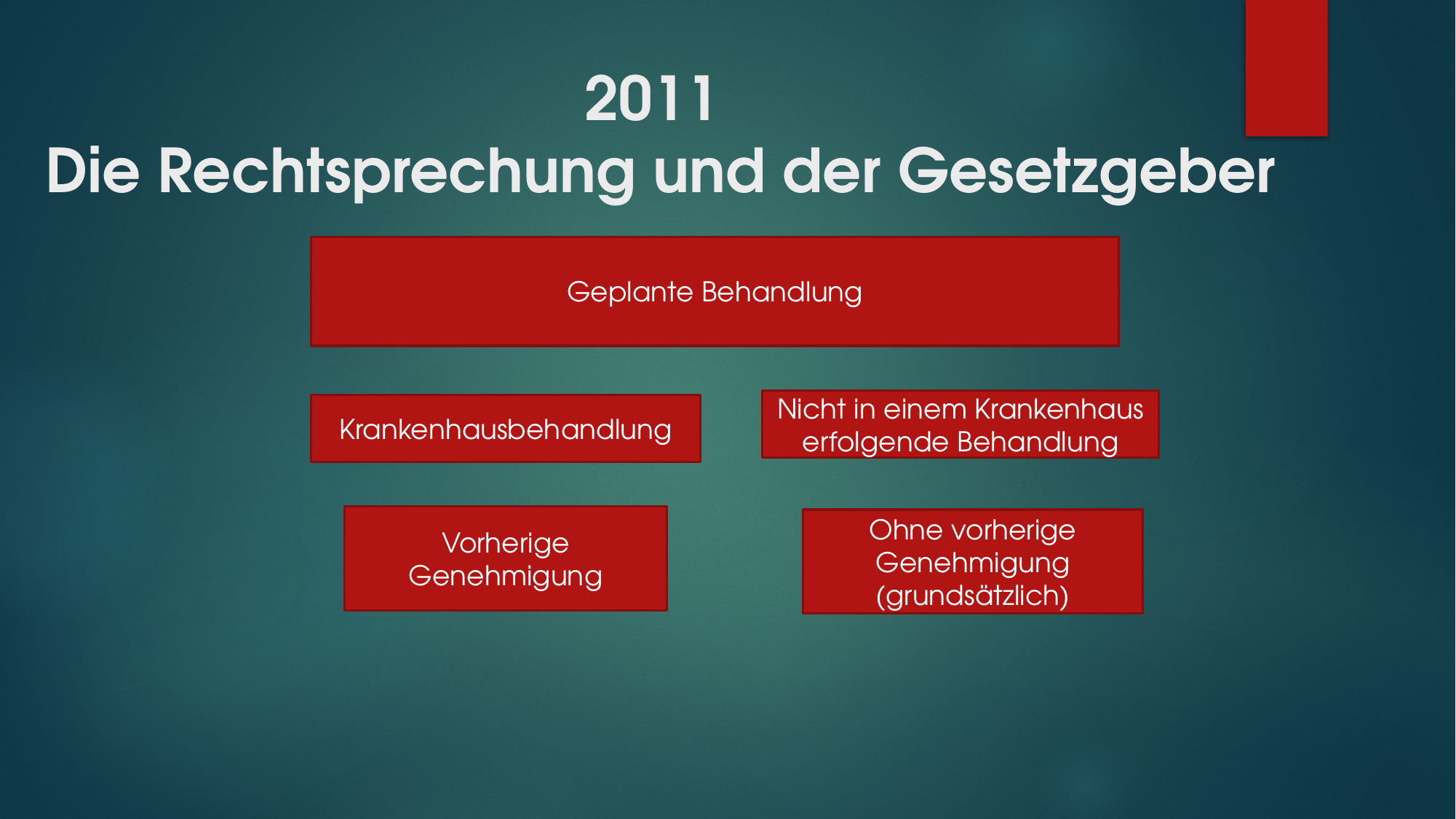

# 2011 Die Rechtsprechung und der Gesetzgeber

Geplante Behandlung
Nicht in einem Krankenhaus erfolgende Behandlung
Krankenhausbehandlung
Vorherige Genehmigung
Ohne vorherige Genehmigung (grundsätzlich)